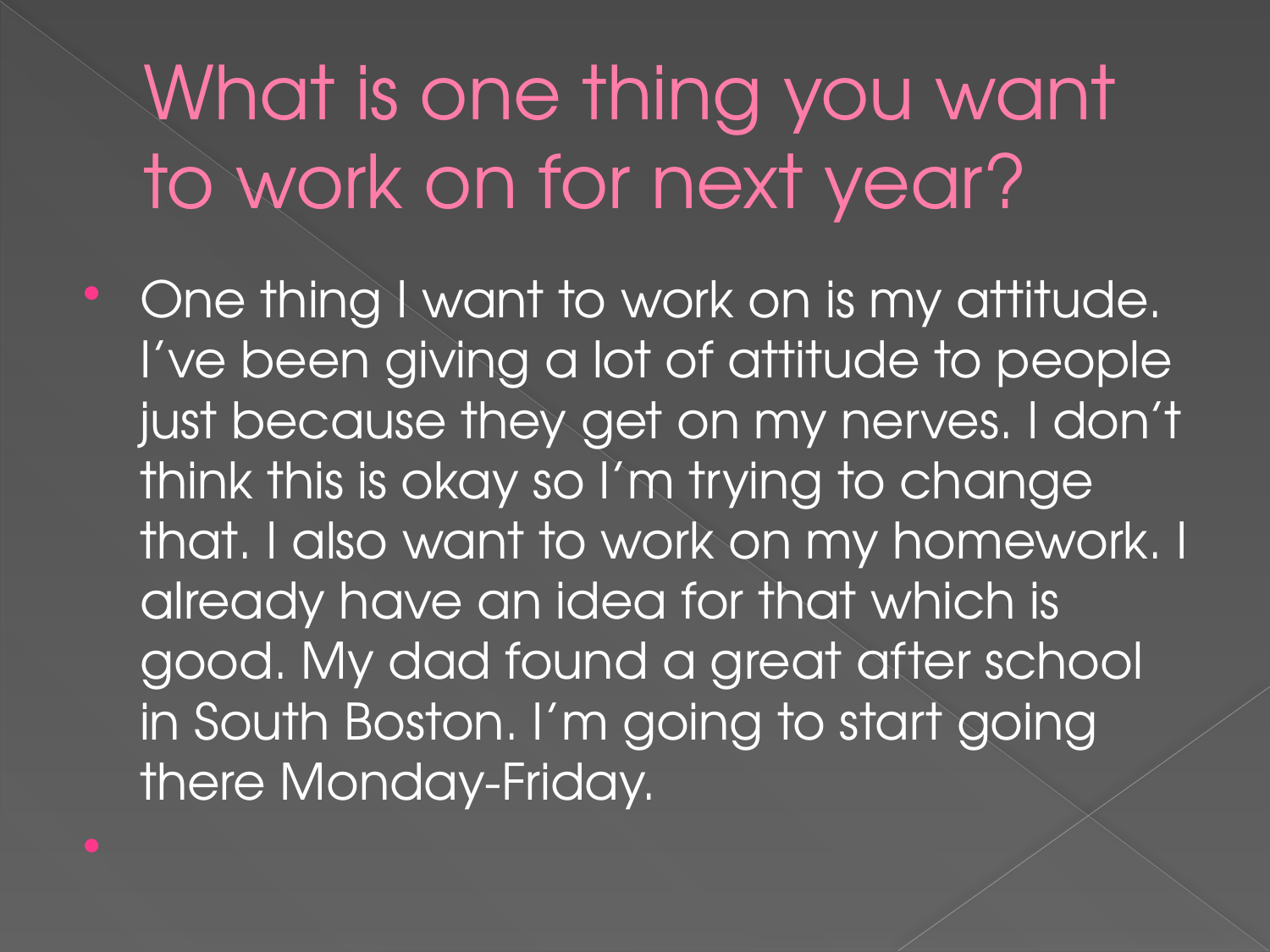

# What is one thing you want to work on for next year?
One thing I want to work on is my attitude. I’ve been giving a lot of attitude to people just because they get on my nerves. I don’t think this is okay so I’m trying to change that. I also want to work on my homework. I already have an idea for that which is good. My dad found a great after school in South Boston. I’m going to start going there Monday-Friday.